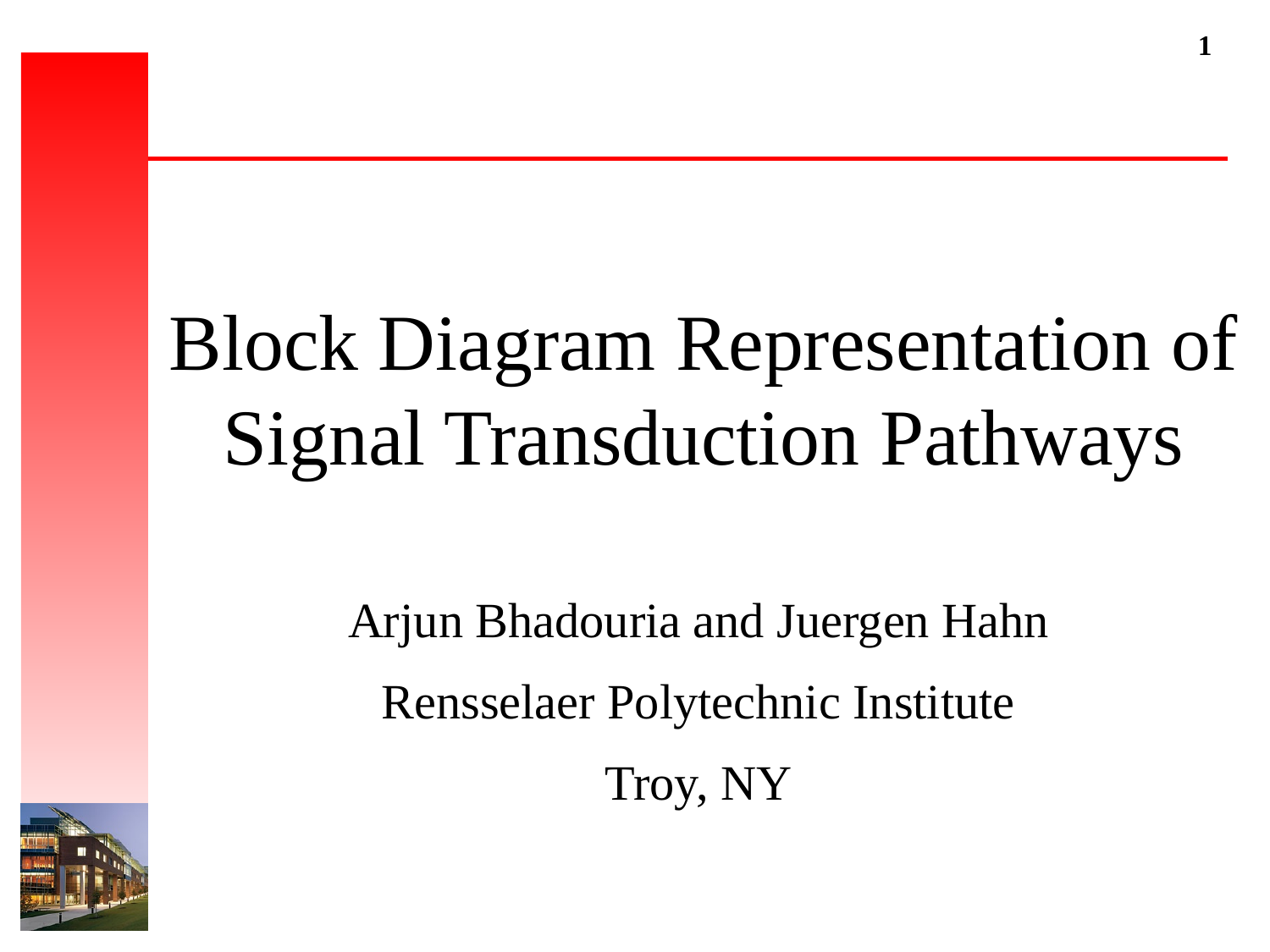

# Block Diagram Representation of Signal Transduction Pathways
Arjun Bhadouria and Juergen Hahn
Rensselaer Polytechnic Institute
Troy, NY